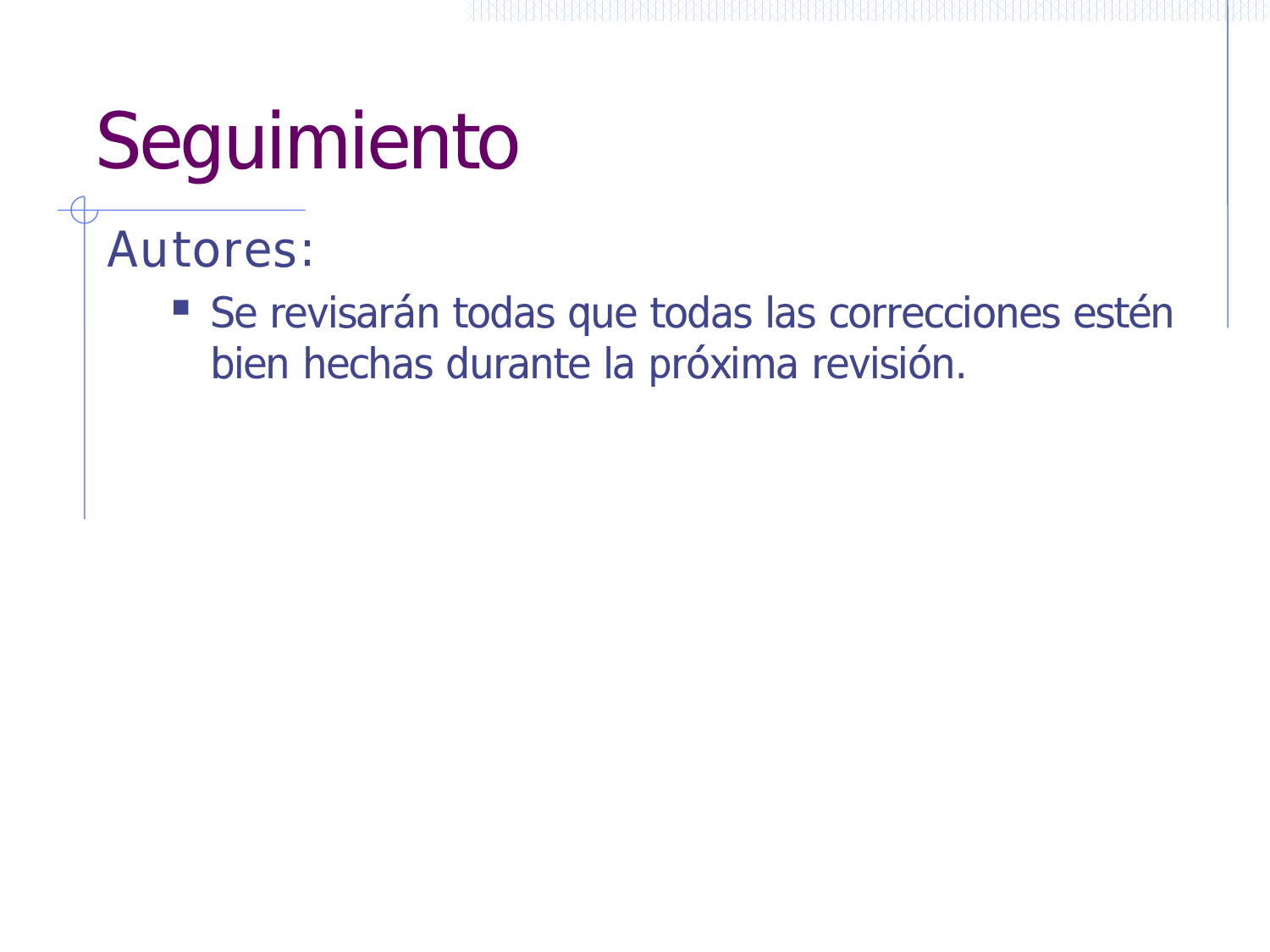

# Seguimiento
Autores:
Se revisarán todas que todas las correcciones estén bien hechas durante la próxima revisión.